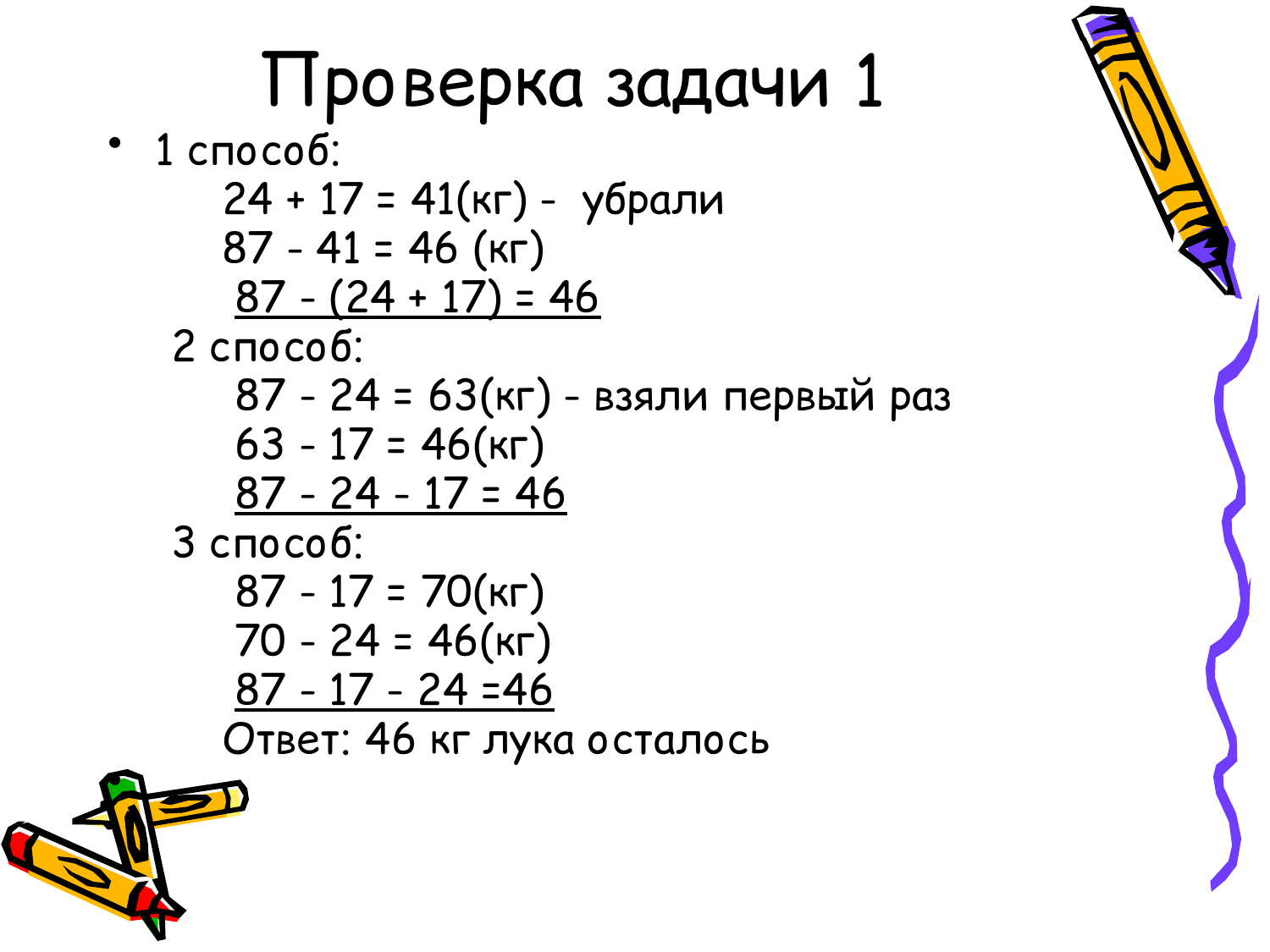

# Проверка задачи 1
1 способ:
    24 + 17 = 41(кг) -  убрали
    87 - 41 = 46 (кг)
          87 - (24 + 17) = 46
     2 способ:
          87 - 24 = 63(кг) - взяли первый раз
          63 - 17 = 46(кг)
          87 - 24 - 17 = 46
     3 способ:
          87 - 17 = 70(кг)
          70 - 24 = 46(кг)
          87 - 17 - 24 =46
         Ответ: 46 кг лука осталось